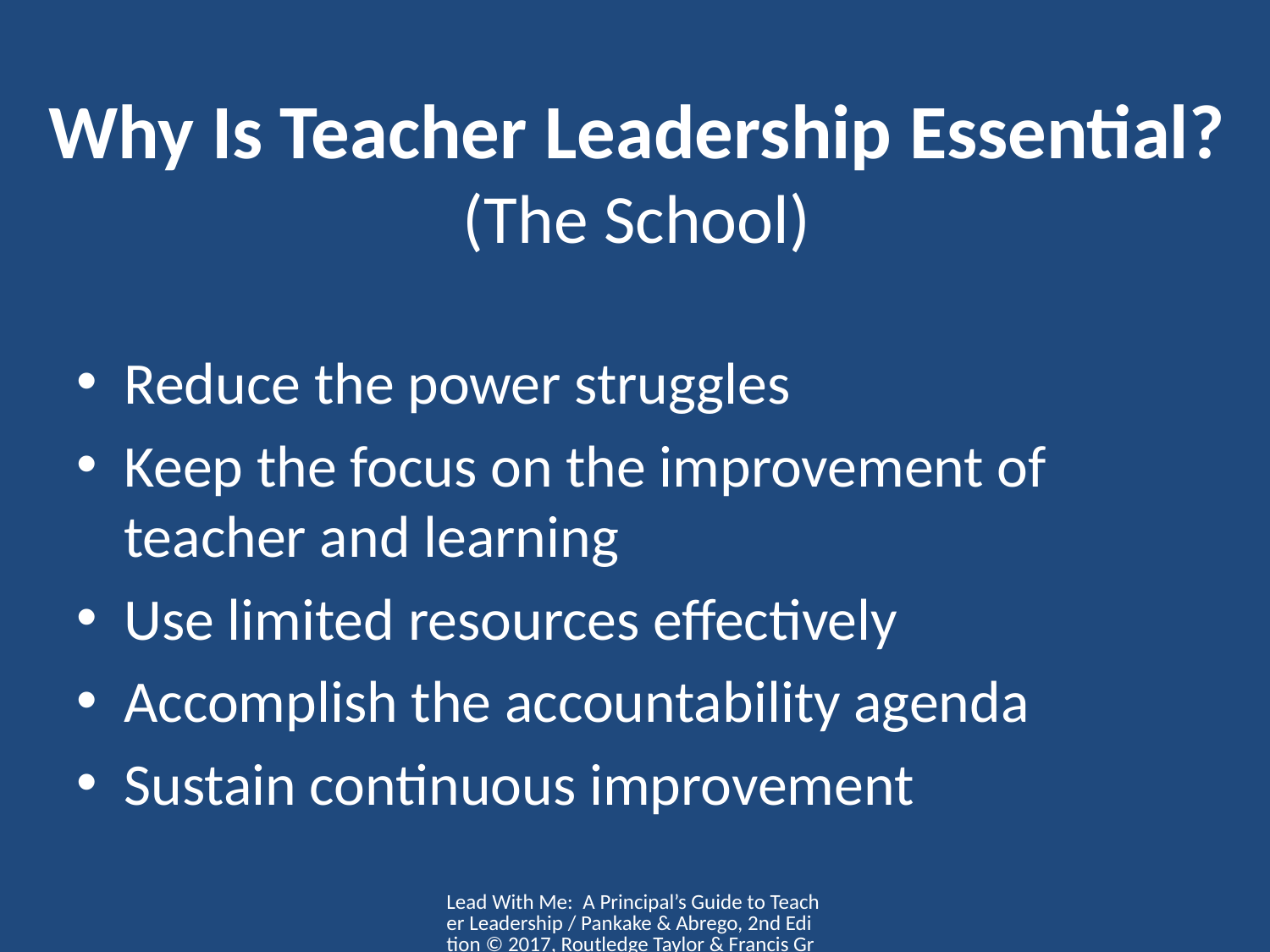

# Why Is Teacher Leadership Essential? (The School)
Reduce the power struggles
Keep the focus on the improvement of teacher and learning
Use limited resources effectively
Accomplish the accountability agenda
Sustain continuous improvement

Lead With Me:  A Principal’s Guide to Teacher Leadership / Pankake & Abrego, 2nd Edition © 2017, Routledge Taylor & Francis Group